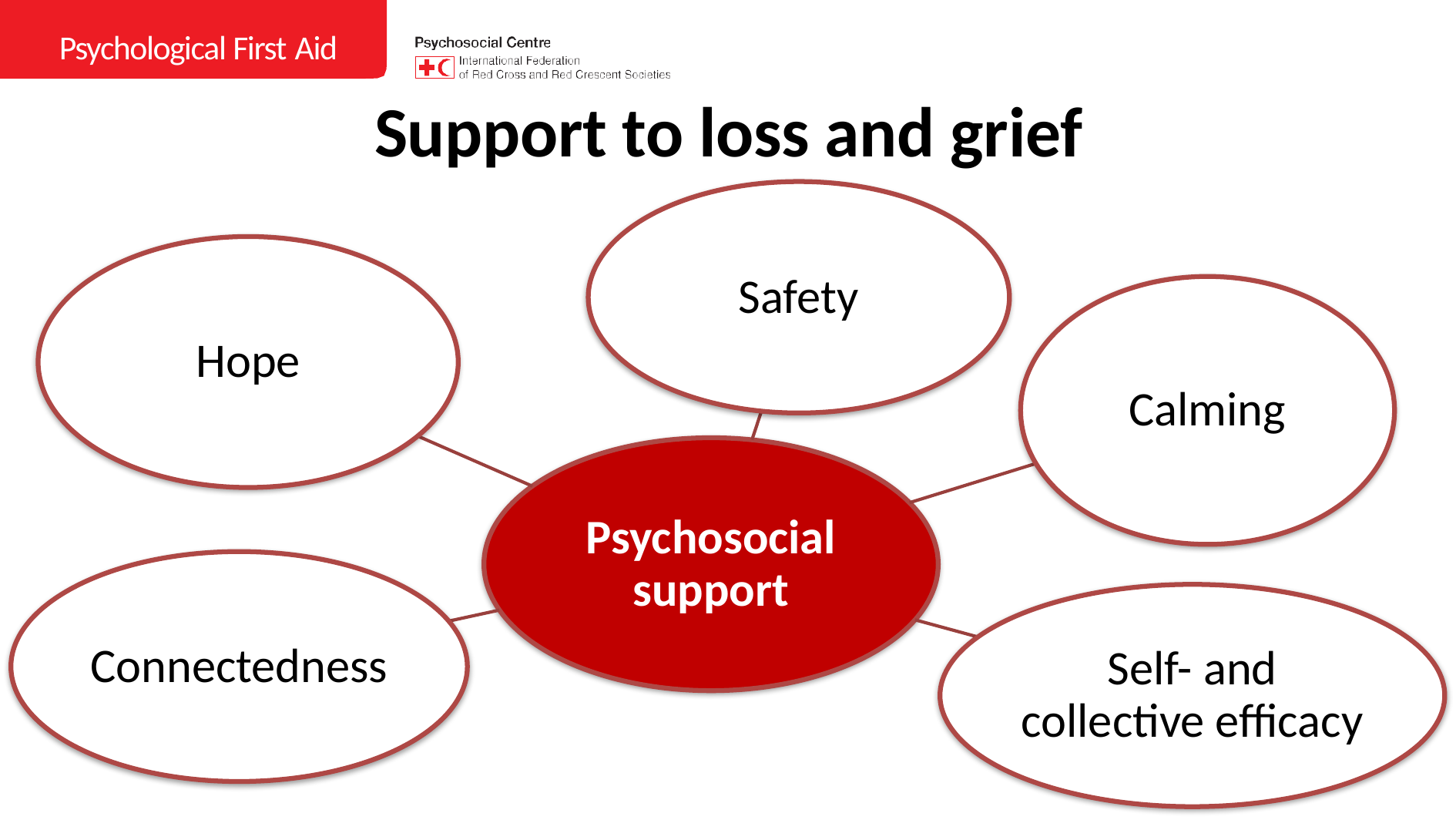

Psychological First Aid

# Support to loss and grief
Psychosocial support

Safety

Calming

Self- and collective efficacy

Connectedness

Hope
SYRIAN ARAB RED CRESCENT